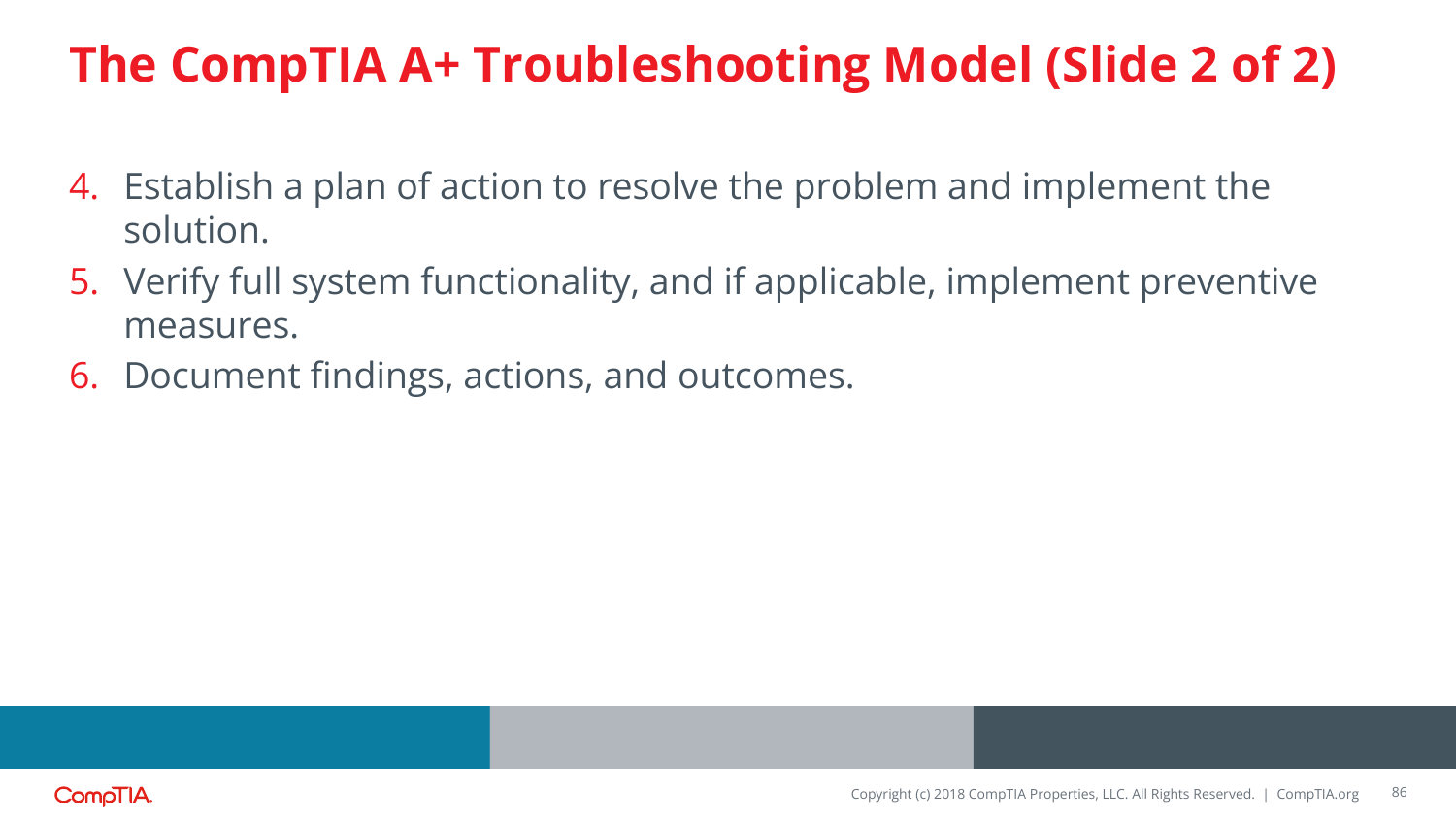

# The CompTIA A+ Troubleshooting Model (Slide 2 of 2)
Establish a plan of action to resolve the problem and implement the solution.
Verify full system functionality, and if applicable, implement preventive measures.
Document findings, actions, and outcomes.
86